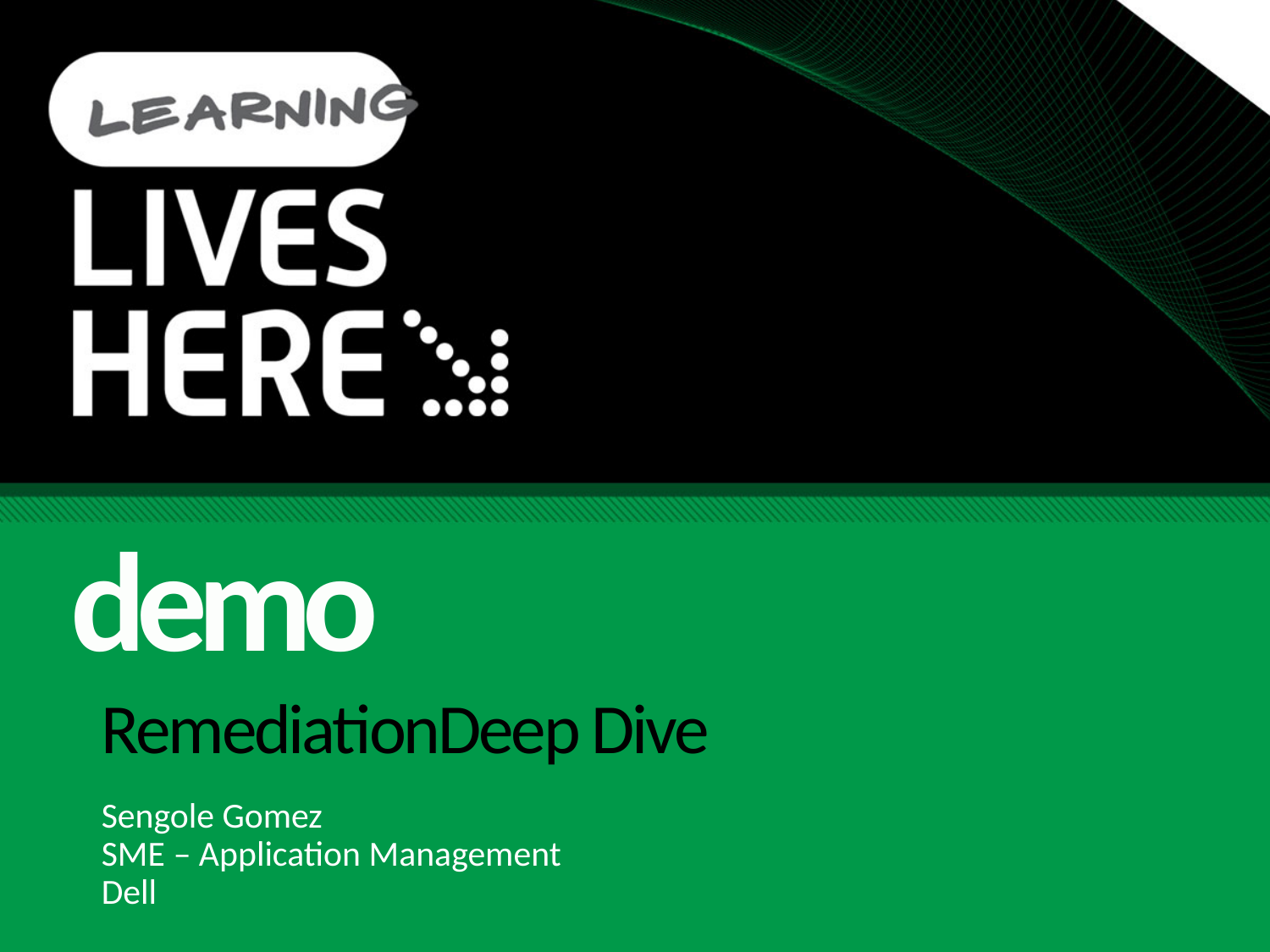

demo
# RemediationDeep Dive
Sengole Gomez
SME – Application Management
Dell